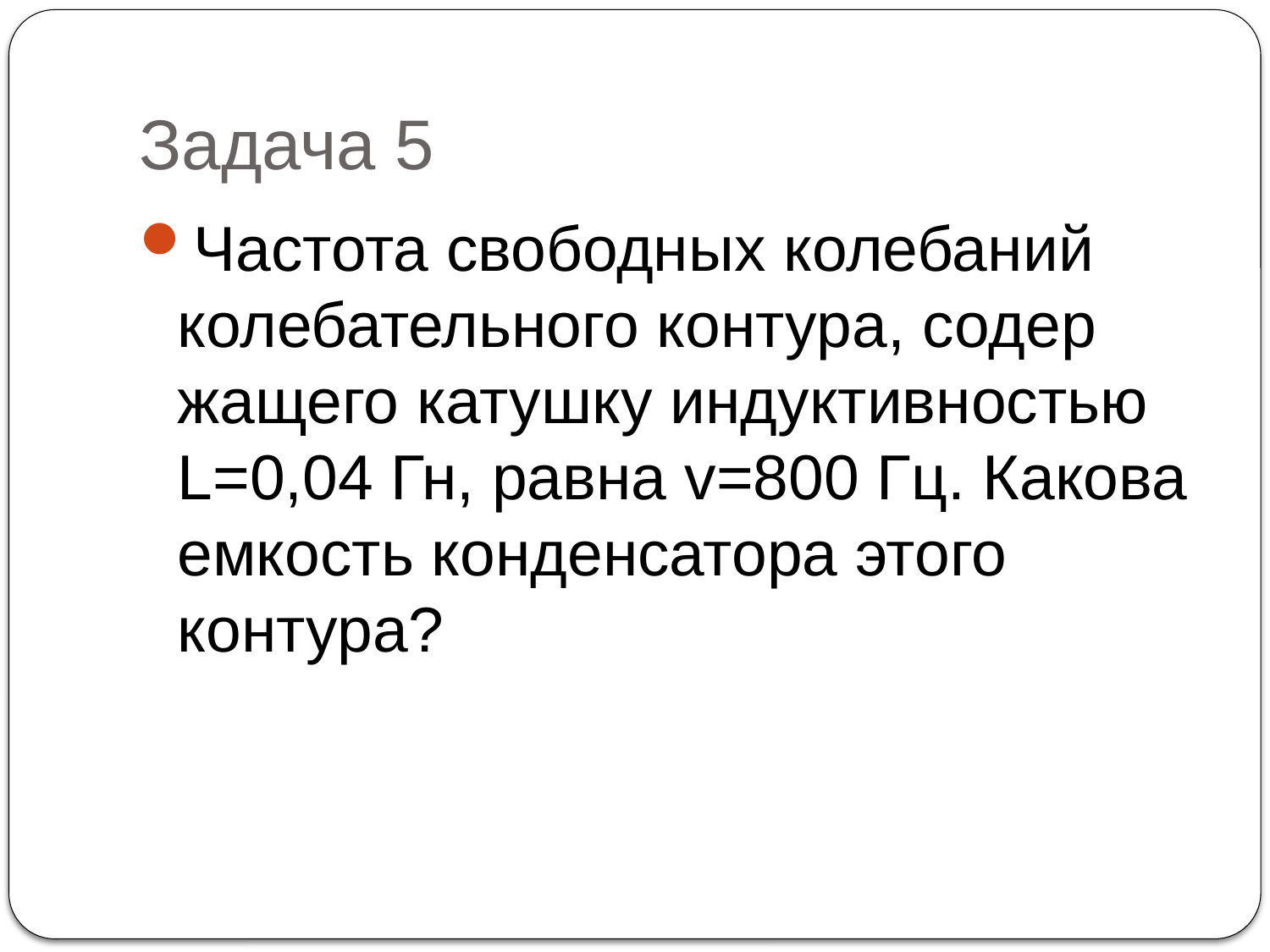

# Задача 5
Частота свободных колебаний колебательного контура, содер­жащего катушку индуктивностью L=0,04 Гн, равна v=800 Гц. Какова емкость конденсатора этого контура?